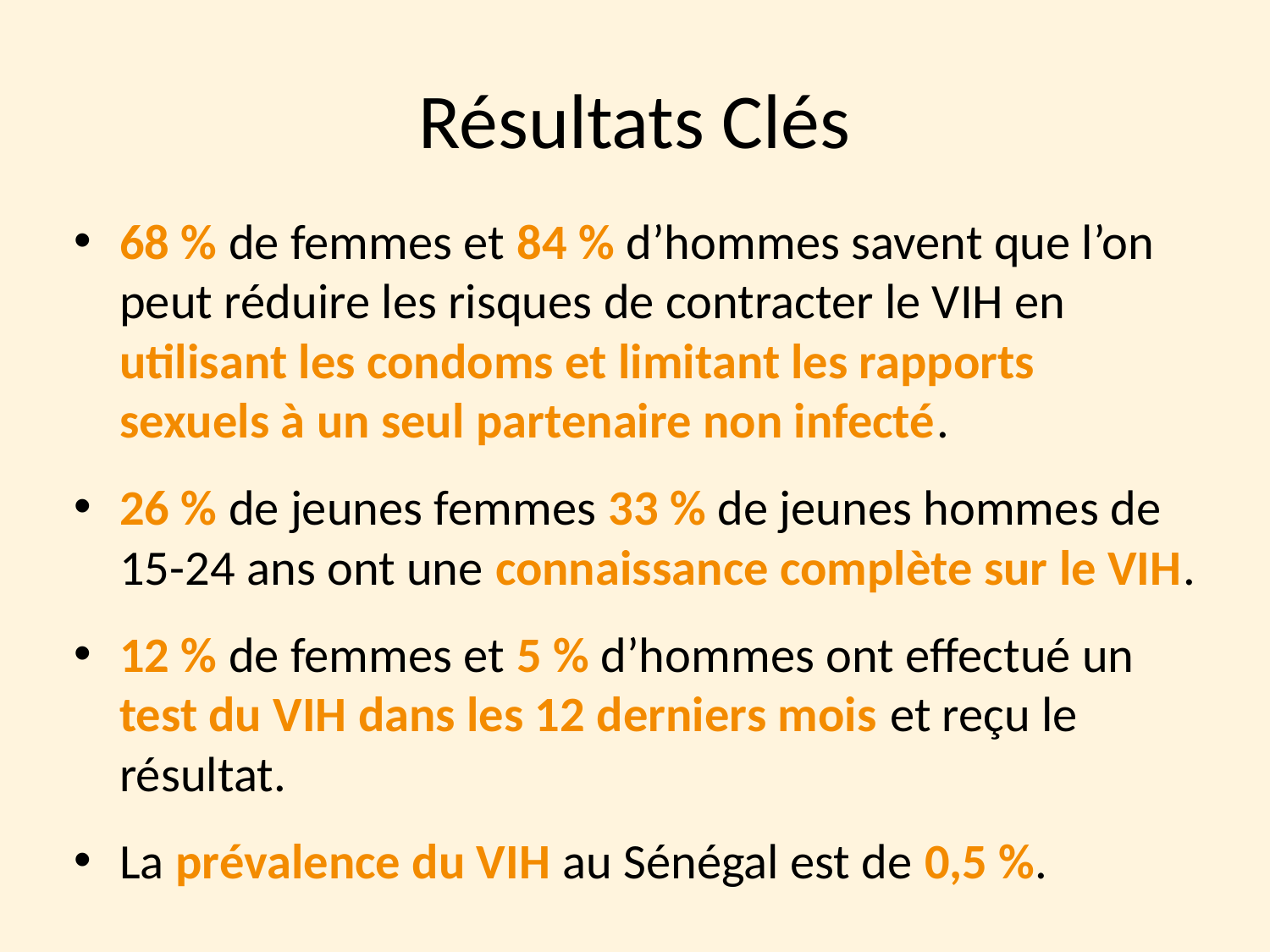

# Résultats Clés
68 % de femmes et 84 % d’hommes savent que l’on peut réduire les risques de contracter le VIH en utilisant les condoms et limitant les rapports sexuels à un seul partenaire non infecté.
26 % de jeunes femmes 33 % de jeunes hommes de 15-24 ans ont une connaissance complète sur le VIH.
12 % de femmes et 5 % d’hommes ont effectué un test du VIH dans les 12 derniers mois et reçu le résultat.
La prévalence du VIH au Sénégal est de 0,5 %.